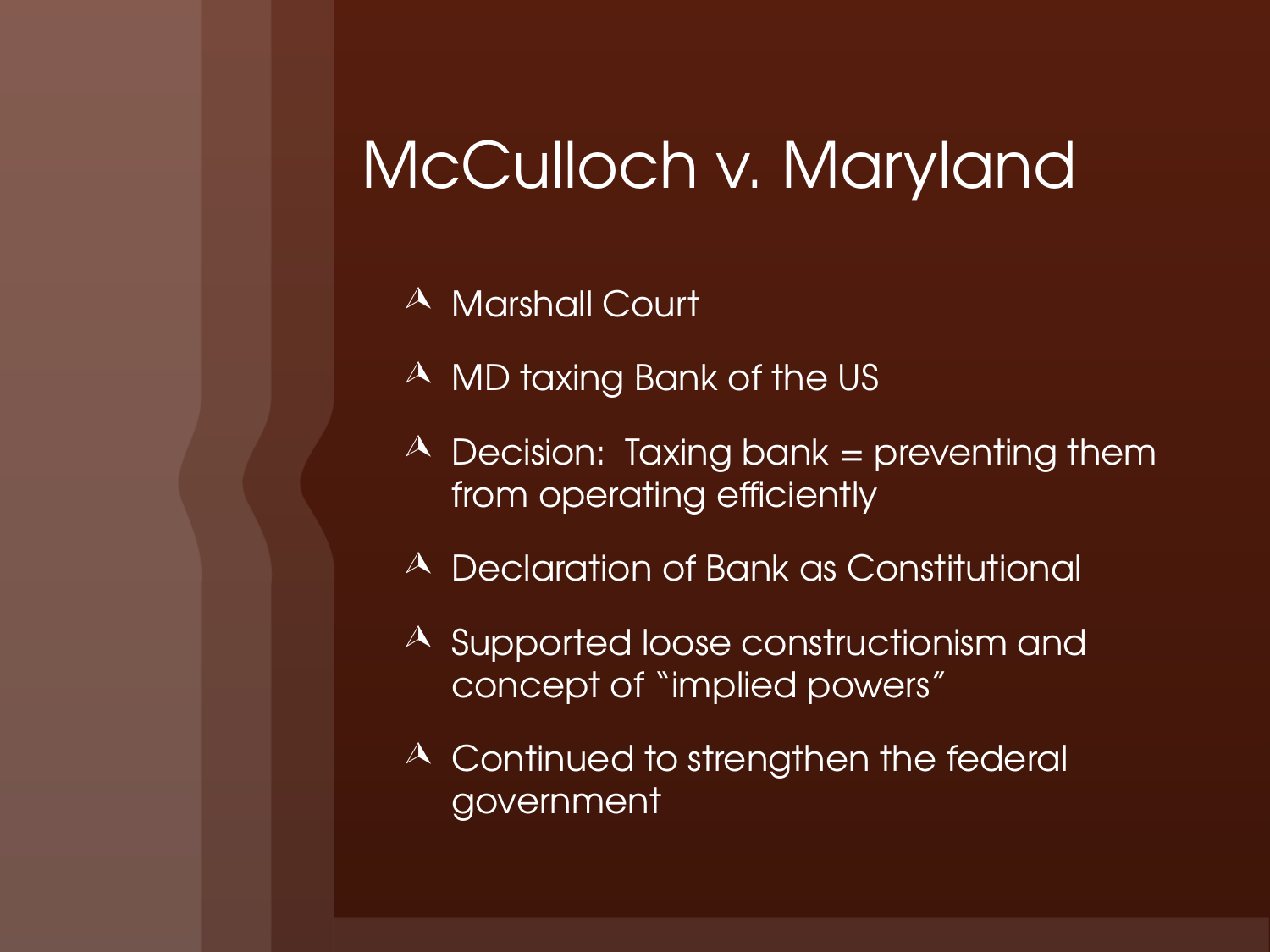

# McCulloch v. Maryland
Marshall Court
MD taxing Bank of the US
Decision:  Taxing bank = preventing them from operating efficiently
Declaration of Bank as Constitutional
Supported loose constructionism and concept of “implied powers”
Continued to strengthen the federal government